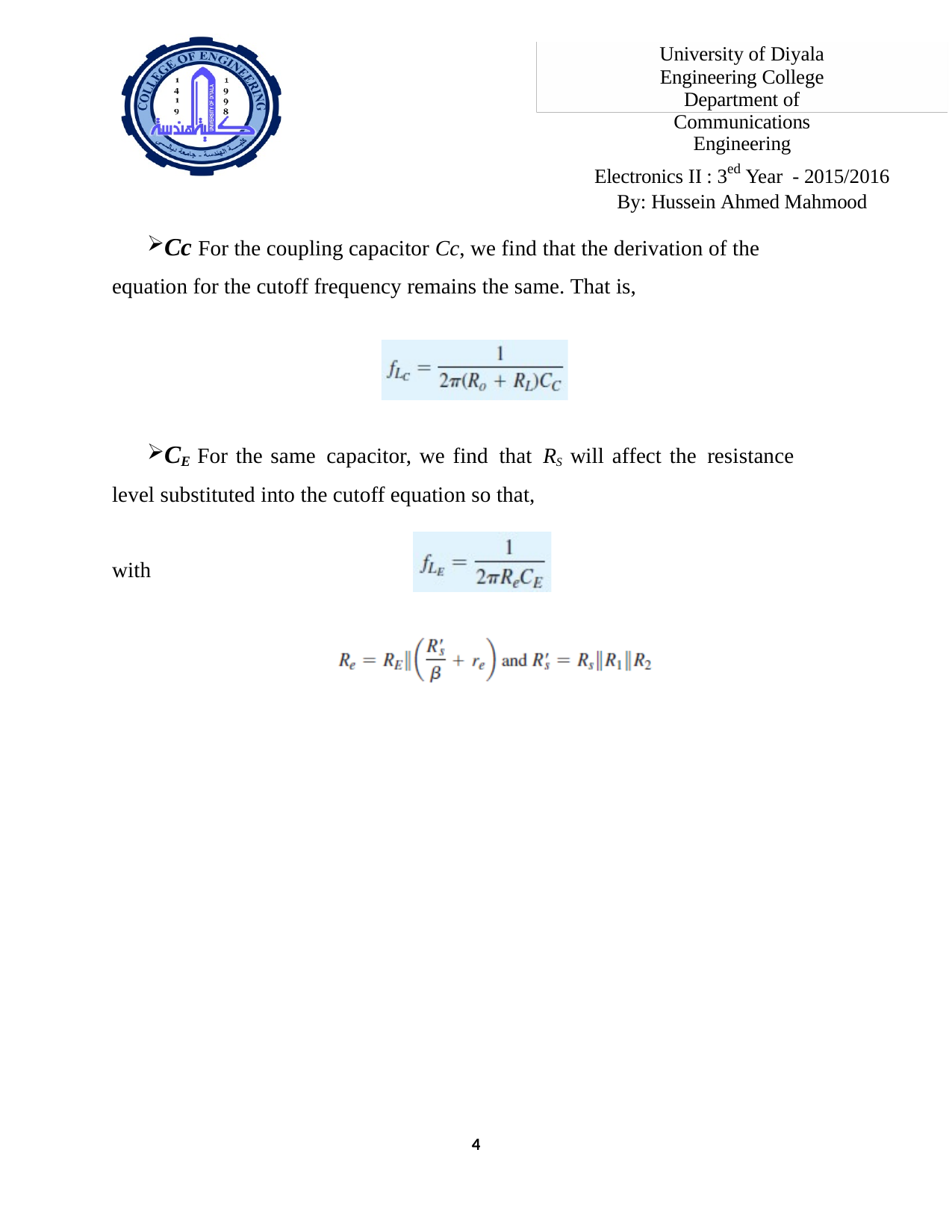

University of Diyala Engineering College
Department of Communications Engineering
Electronics II : 3ed Year  - 2015/2016 By: Hussein Ahmed Mahmood
Cc For the coupling capacitor Cc, we find that the derivation of the equation for the cutoff frequency remains the same. That is,

CE  For the same  capacitor, we find  that  RS  will affect the  resistance level substituted into the cutoff equation so that,

with

4